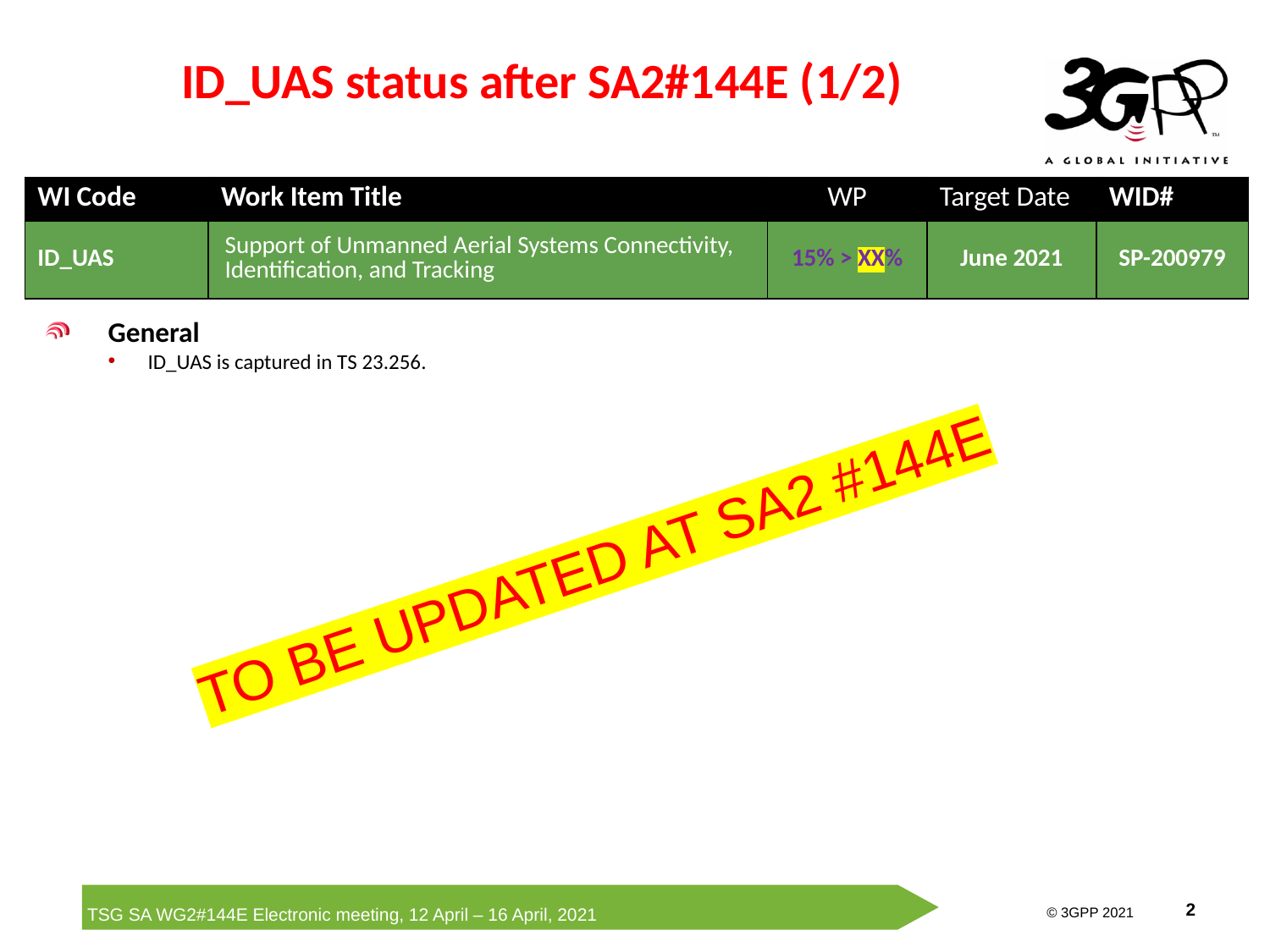

# ID_UAS status after SA2#144E (1/2)
| WI Code | Work Item Title | WP | Target Date | WID# |
| --- | --- | --- | --- | --- |
| ID\_UAS | Support of Unmanned Aerial Systems Connectivity, Identification, and Tracking | 15% > XX% | June 2021 | SP-200979 |
General
ID_UAS is captured in TS 23.256.

TO BE UPDATED AT SA2 #144E